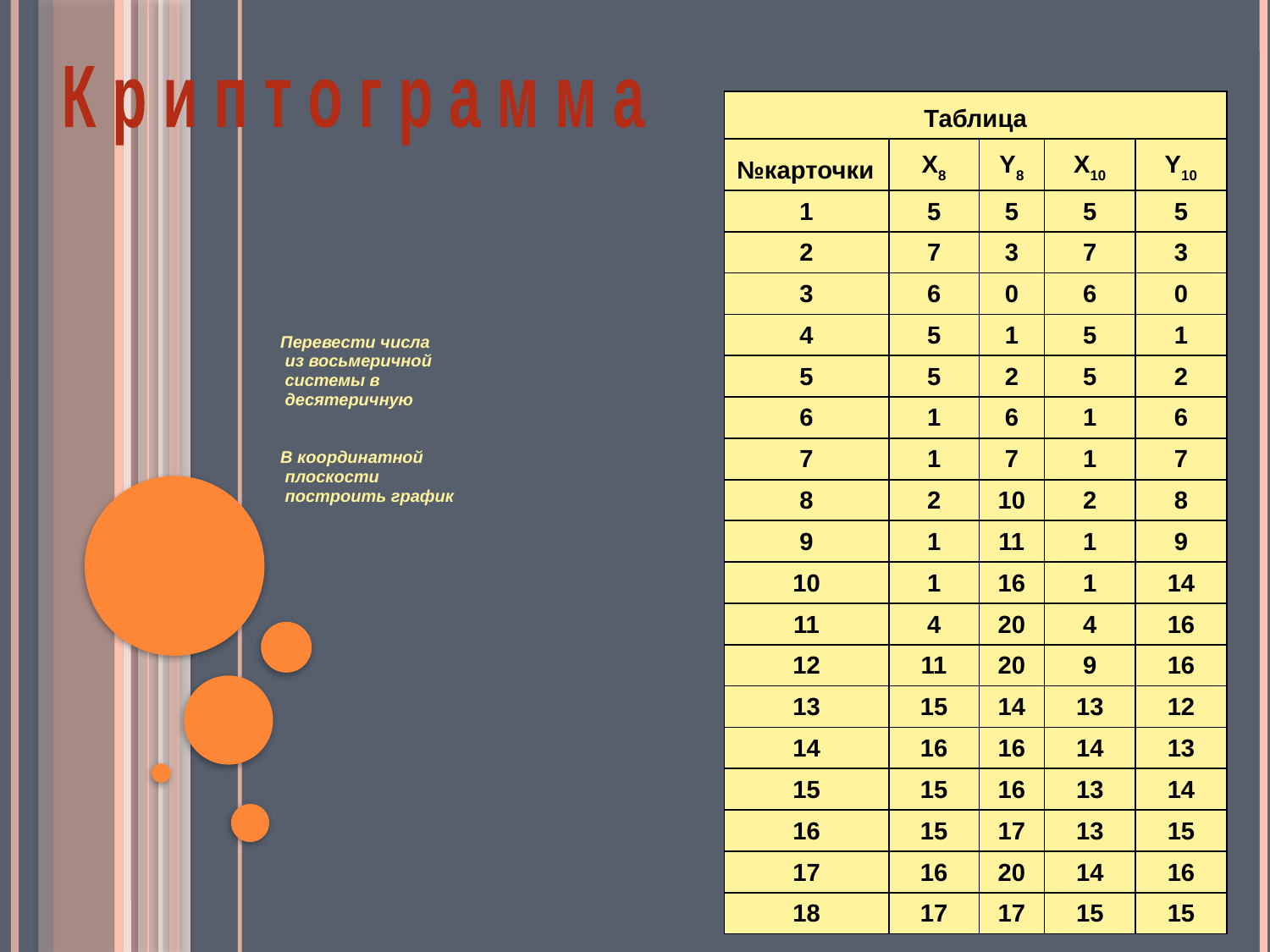

К р и п т о г р а м м а
| Таблица |  |  |  |  |
| --- | --- | --- | --- | --- |
| №карточки | Х8 | Y8 | Х10 | Y10 |
| 1 | 5 | 5 | 5 | 5 |
| 2 | 7 | 3 | 7 | 3 |
| 3 | 6 | 0 | 6 | 0 |
| 4 | 5 | 1 | 5 | 1 |
| 5 | 5 | 2 | 5 | 2 |
| 6 | 1 | 6 | 1 | 6 |
| 7 | 1 | 7 | 1 | 7 |
| 8 | 2 | 10 | 2 | 8 |
| 9 | 1 | 11 | 1 | 9 |
| 10 | 1 | 16 | 1 | 14 |
| 11 | 4 | 20 | 4 | 16 |
| 12 | 11 | 20 | 9 | 16 |
| 13 | 15 | 14 | 13 | 12 |
| 14 | 16 | 16 | 14 | 13 |
| 15 | 15 | 16 | 13 | 14 |
| 16 | 15 | 17 | 13 | 15 |
| 17 | 16 | 20 | 14 | 16 |
| 18 | 17 | 17 | 15 | 15 |
Перевести числа
 из восьмеричной
 системы в
 десятеричную

В координатной
 плоскости
 построить график